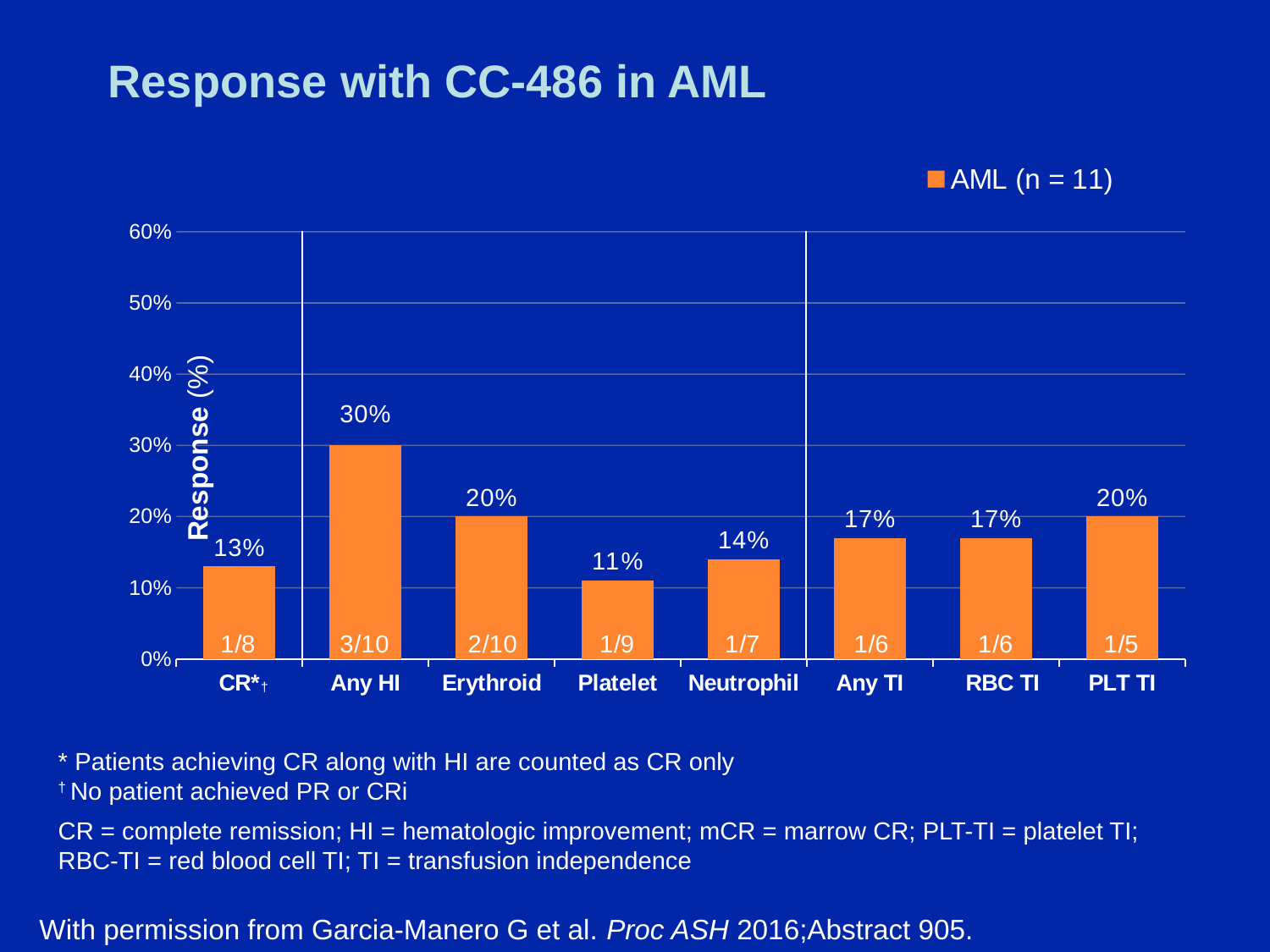

# Response with CC-486 in AML

### Chart

| Category | AML (n = 11) |
|---|---|
| CR* | 0.13 |
| Any HI | 0.3 |
| Erythroid | 0.2 |
| Platelet | 0.11 |
| Neutrophil | 0.14 |
| Any TI | 0.17 |
|   RBC TI | 0.17 |
| PLT TI | 0.2 |
* Patients achieving CR along with HI are counted as CR only
† No patient achieved PR or CRi
CR = complete remission; HI = hematologic improvement; mCR = marrow CR; PLT-TI = platelet TI;
RBC-TI = red blood cell TI; TI = transfusion independence
With permission from Garcia-Manero G et al. Proc ASH 2016;Abstract 905.